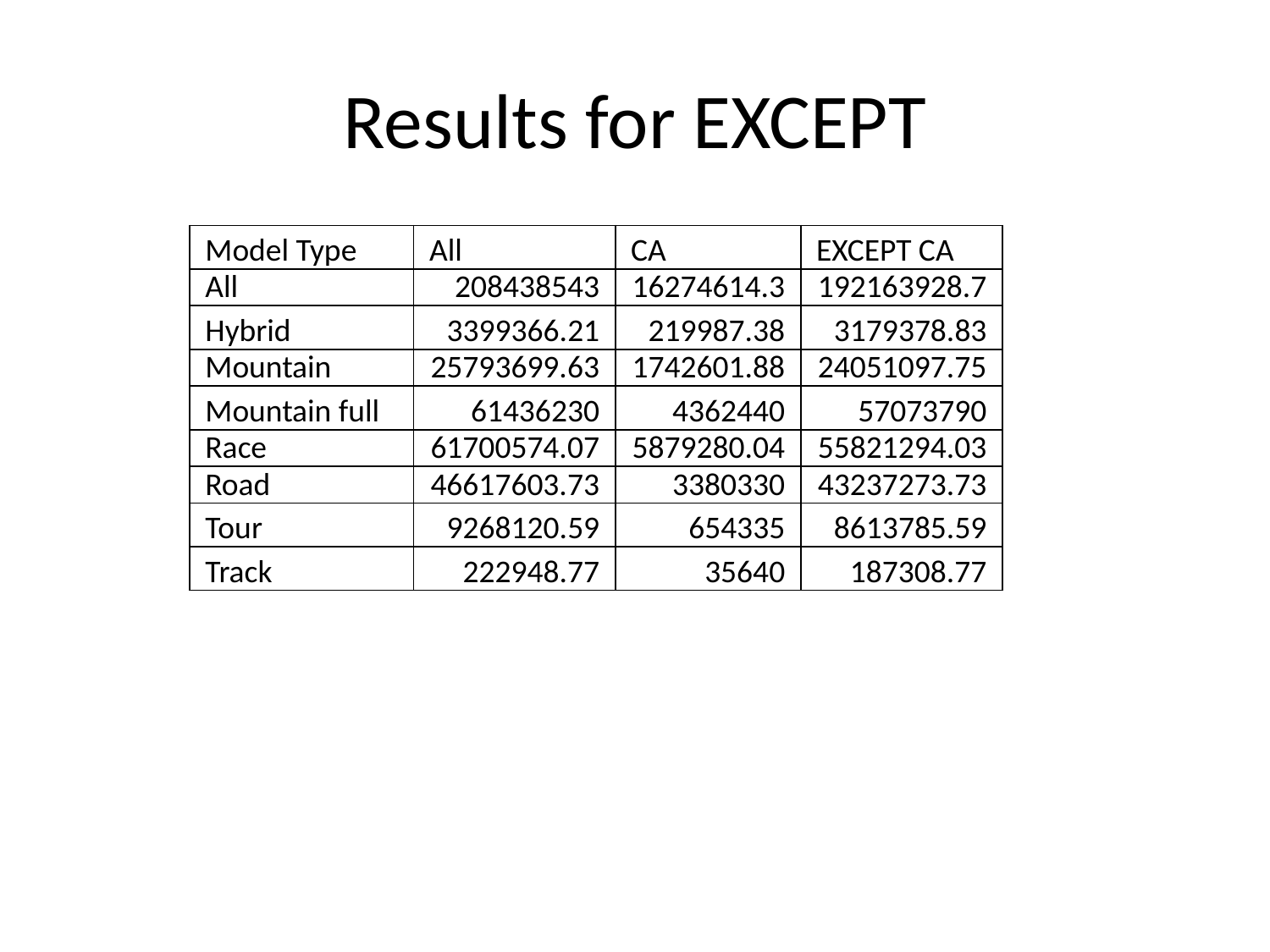

# Results for EXCEPT
| Model Type | All | CA | EXCEPT CA |
| --- | --- | --- | --- |
| All | 208438543 | 16274614.3 | 192163928.7 |
| Hybrid | 3399366.21 | 219987.38 | 3179378.83 |
| Mountain | 25793699.63 | 1742601.88 | 24051097.75 |
| Mountain full | 61436230 | 4362440 | 57073790 |
| Race | 61700574.07 | 5879280.04 | 55821294.03 |
| Road | 46617603.73 | 3380330 | 43237273.73 |
| Tour | 9268120.59 | 654335 | 8613785.59 |
| Track | 222948.77 | 35640 | 187308.77 |